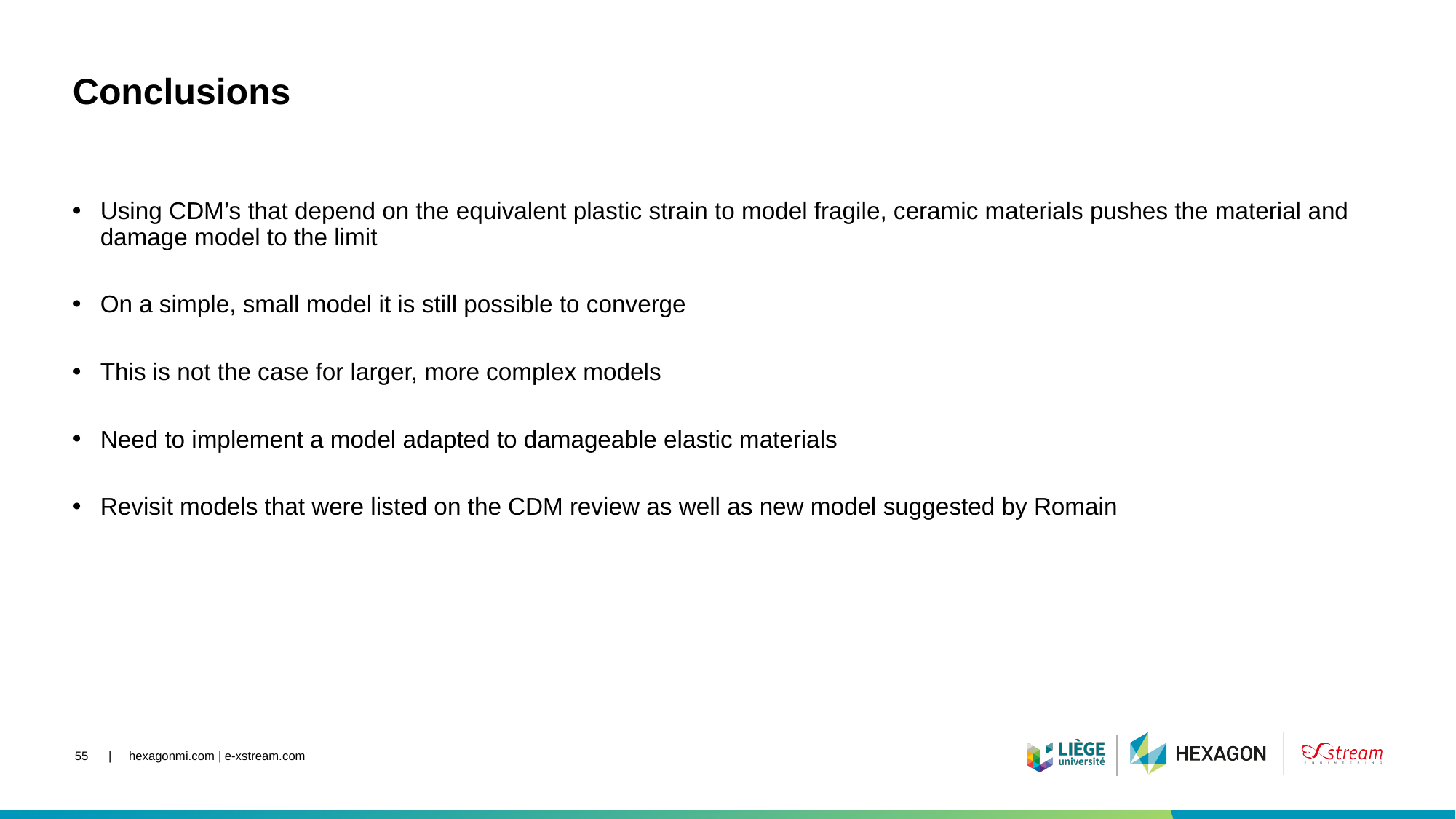

# Conclusions
Using CDM’s that depend on the equivalent plastic strain to model fragile, ceramic materials pushes the material and damage model to the limit

On a simple, small model it is still possible to converge

This is not the case for larger, more complex models

Need to implement a model adapted to damageable elastic materials

Revisit models that were listed on the CDM review as well as new model suggested by Romain